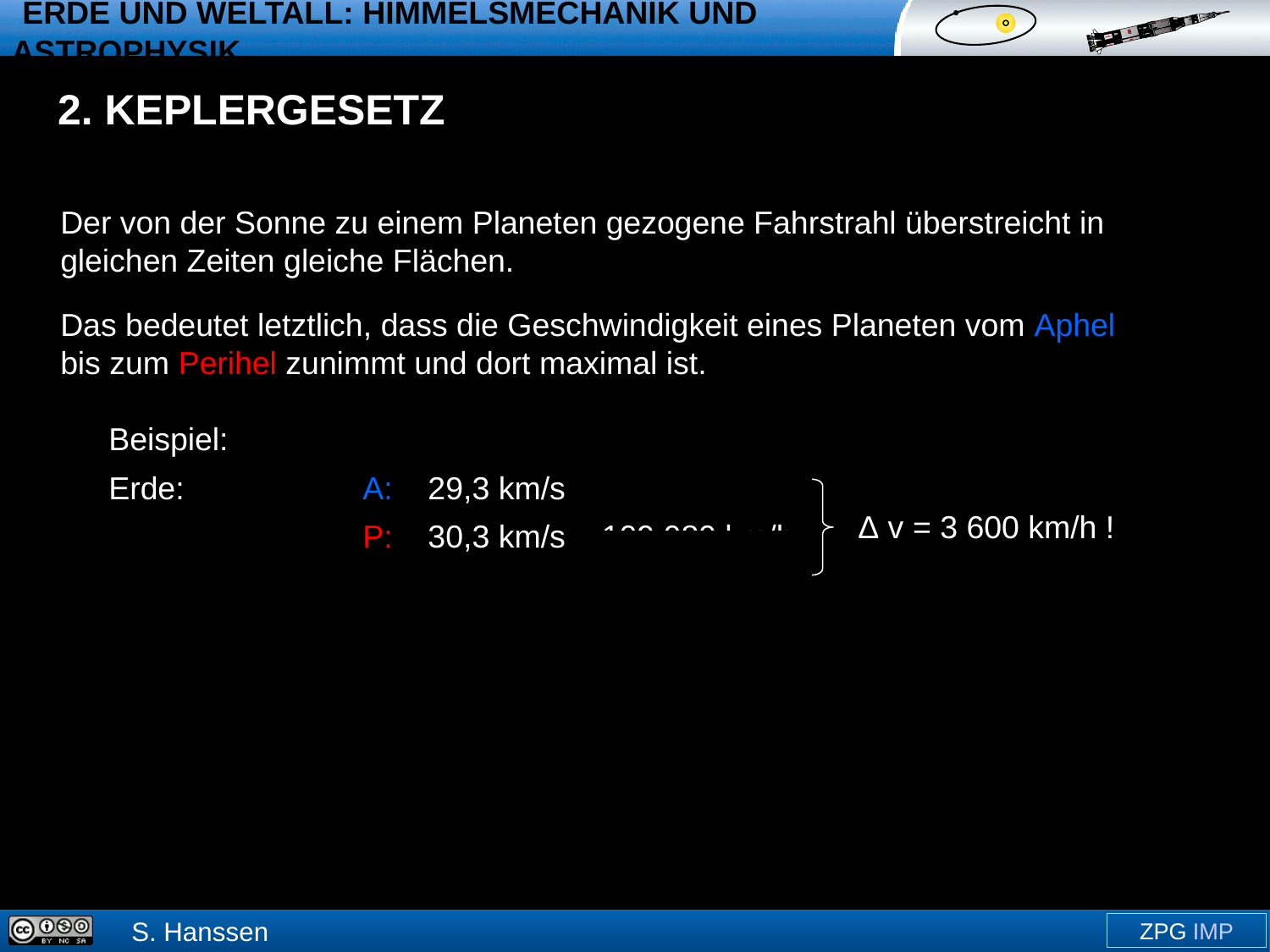

2. Kepler-Gesetz
2. Keplergesetz
Der von der Sonne zu einem Planeten gezogene Fahrstrahl überstreicht in gleichen Zeiten gleiche Flächen.
Das bedeutet letztlich, dass die Geschwindigkeit eines Planeten vom Aphel bis zum Perihel zunimmt und dort maximal ist.
Beispiel:
Erde:		A:    29,3 km/s = 105 480 km/h
		P:    30,3 km/s = 109 080 km/h

Δ v = 3 600 km/h !